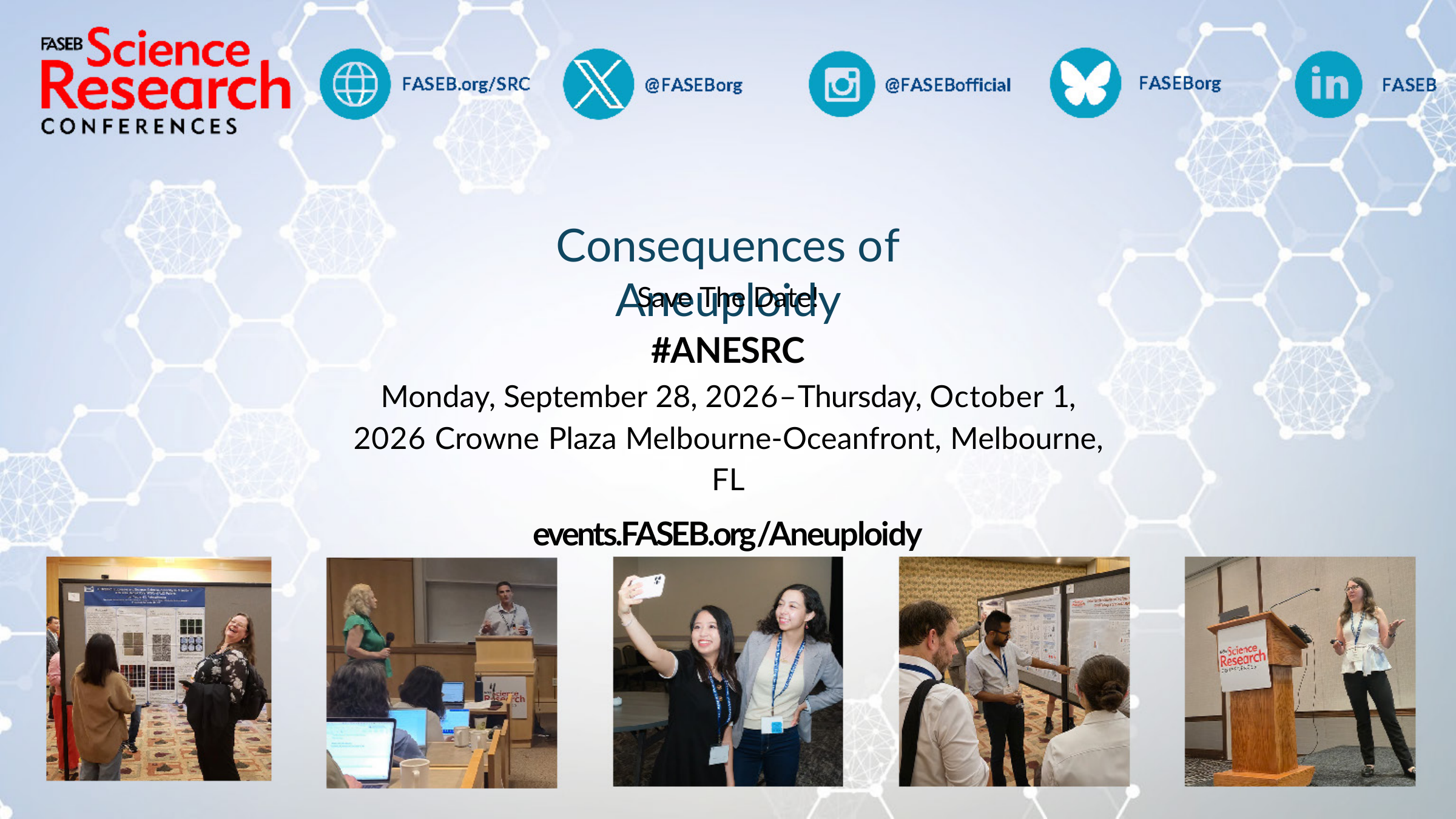

# Consequences of Aneuploidy
Save The Date!
#ANESRC
Monday, September 28, 2026–Thursday, October 1, 2026 Crowne Plaza Melbourne-Oceanfront, Melbourne, FL
events.FASEB.org/Aneuploidy